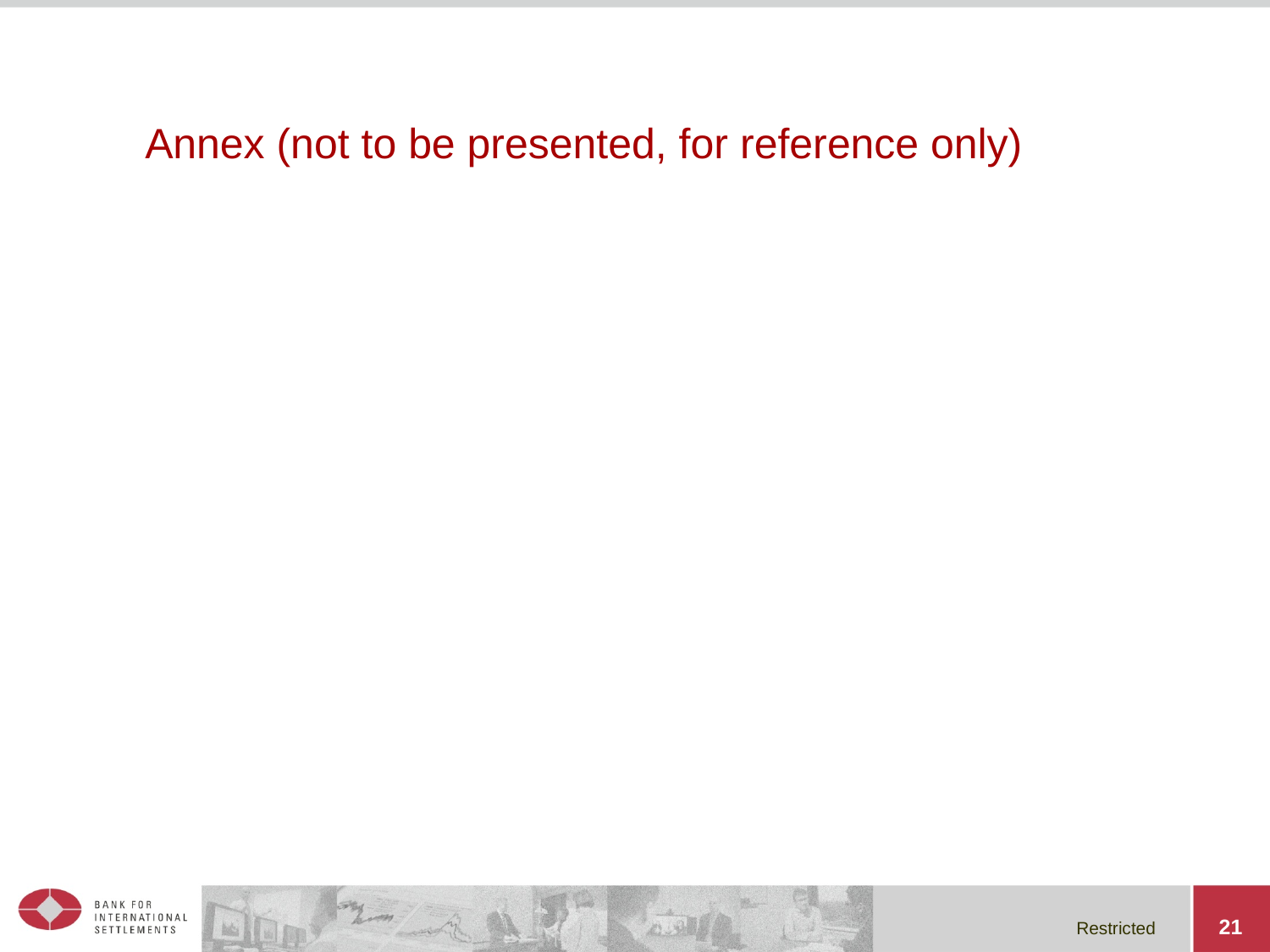

# Annex (not to be presented, for reference only)
21